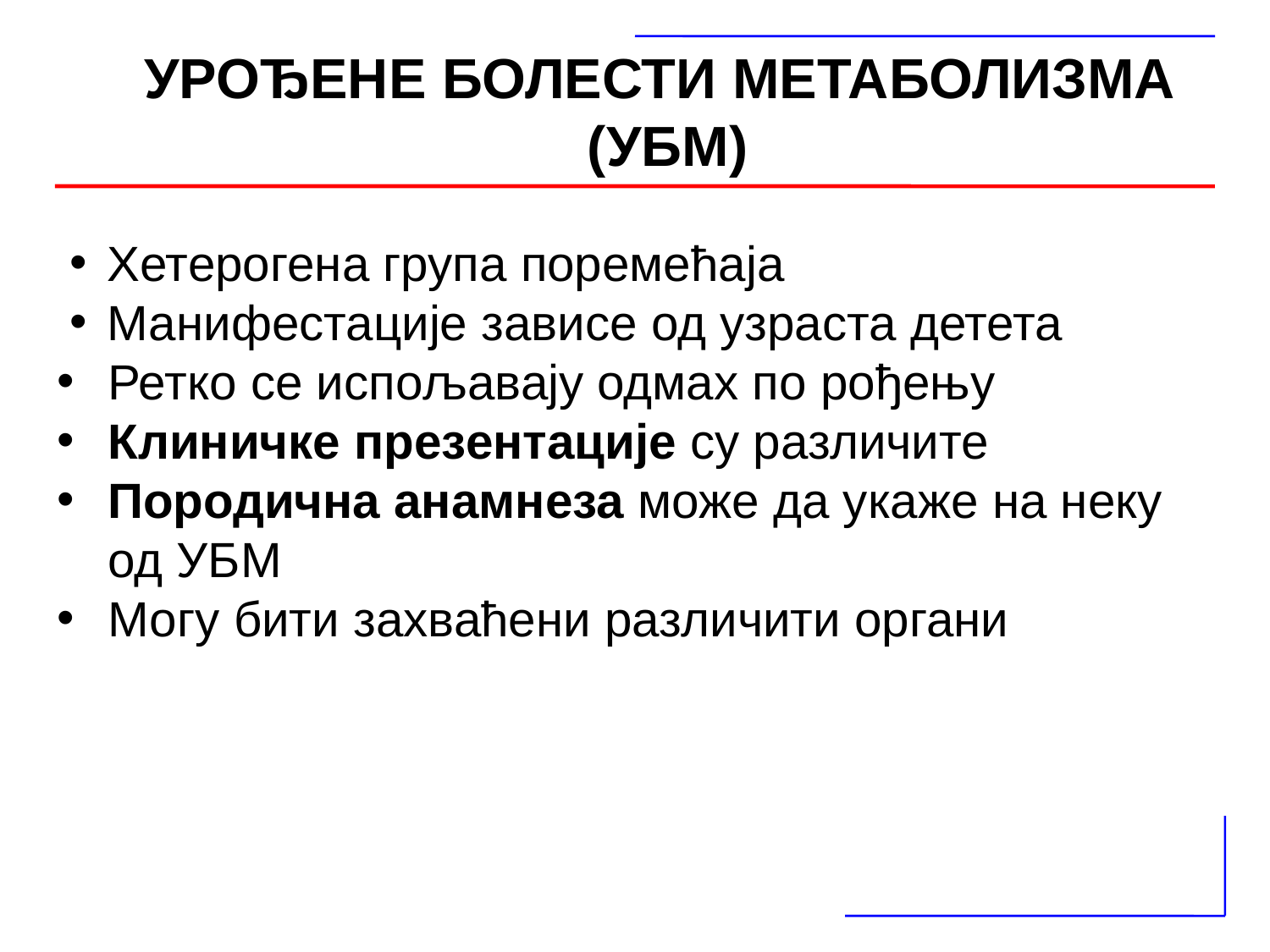

УРОЂЕНЕ БОЛЕСТИ МЕТАБОЛИЗМА
 (УБМ)
Хетерогена група поремећаја
Манифестације зависе од узраста детета
Ретко се испољавају одмах по рођењу
Клиничке презентације су различите
Породична анамнеза може да укаже на неку од УБМ
Могу бити захваћени различити органи